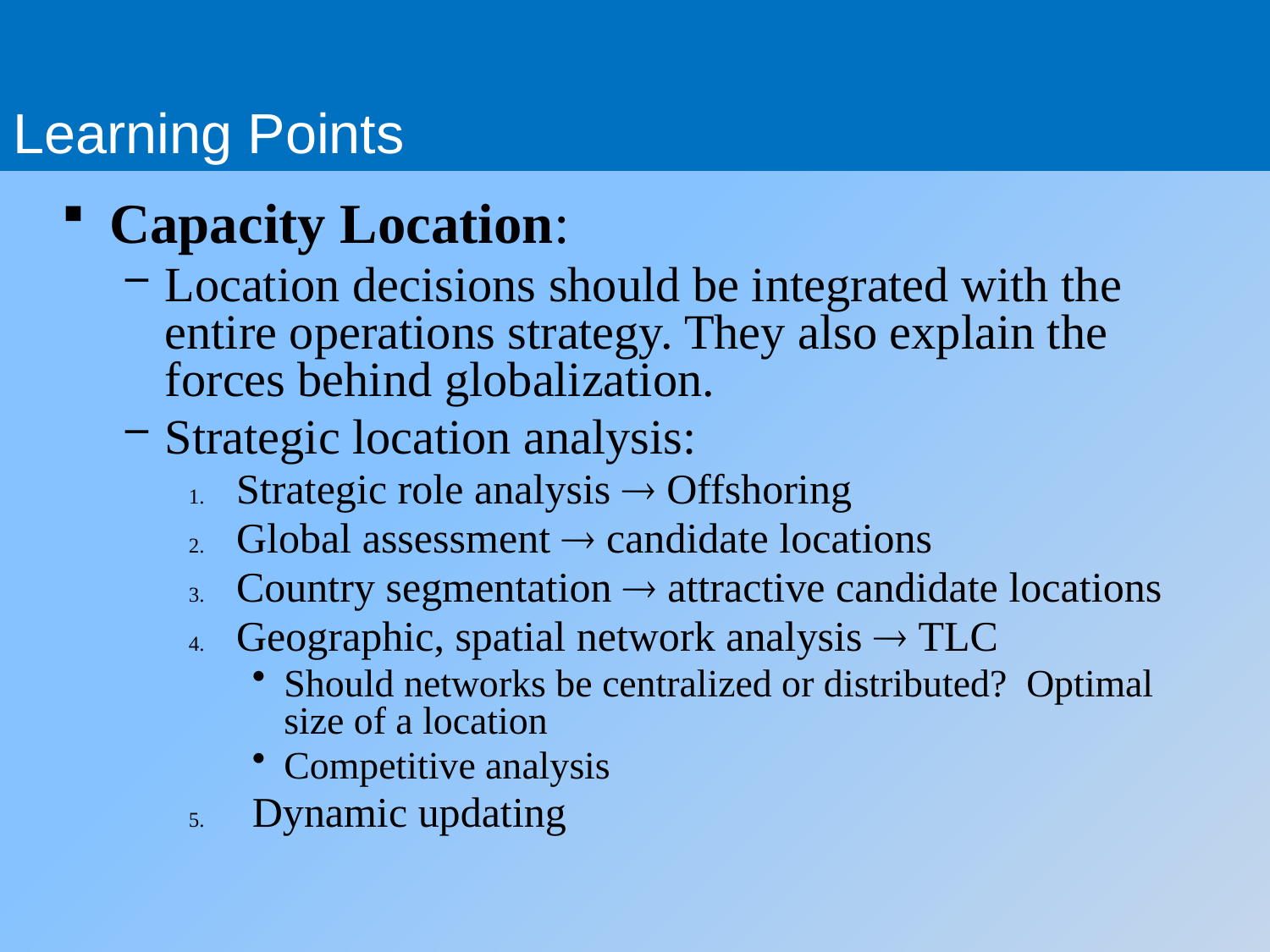

# Learning Points
Capacity Location:
Location decisions should be integrated with the entire operations strategy. They also explain the forces behind globalization.
Strategic location analysis:
Strategic role analysis → Offshoring
Global assessment → candidate locations
Country segmentation → attractive candidate locations
Geographic, spatial network analysis → TLC
Should networks be centralized or distributed?  Optimal size of a location
Competitive analysis
Dynamic updating